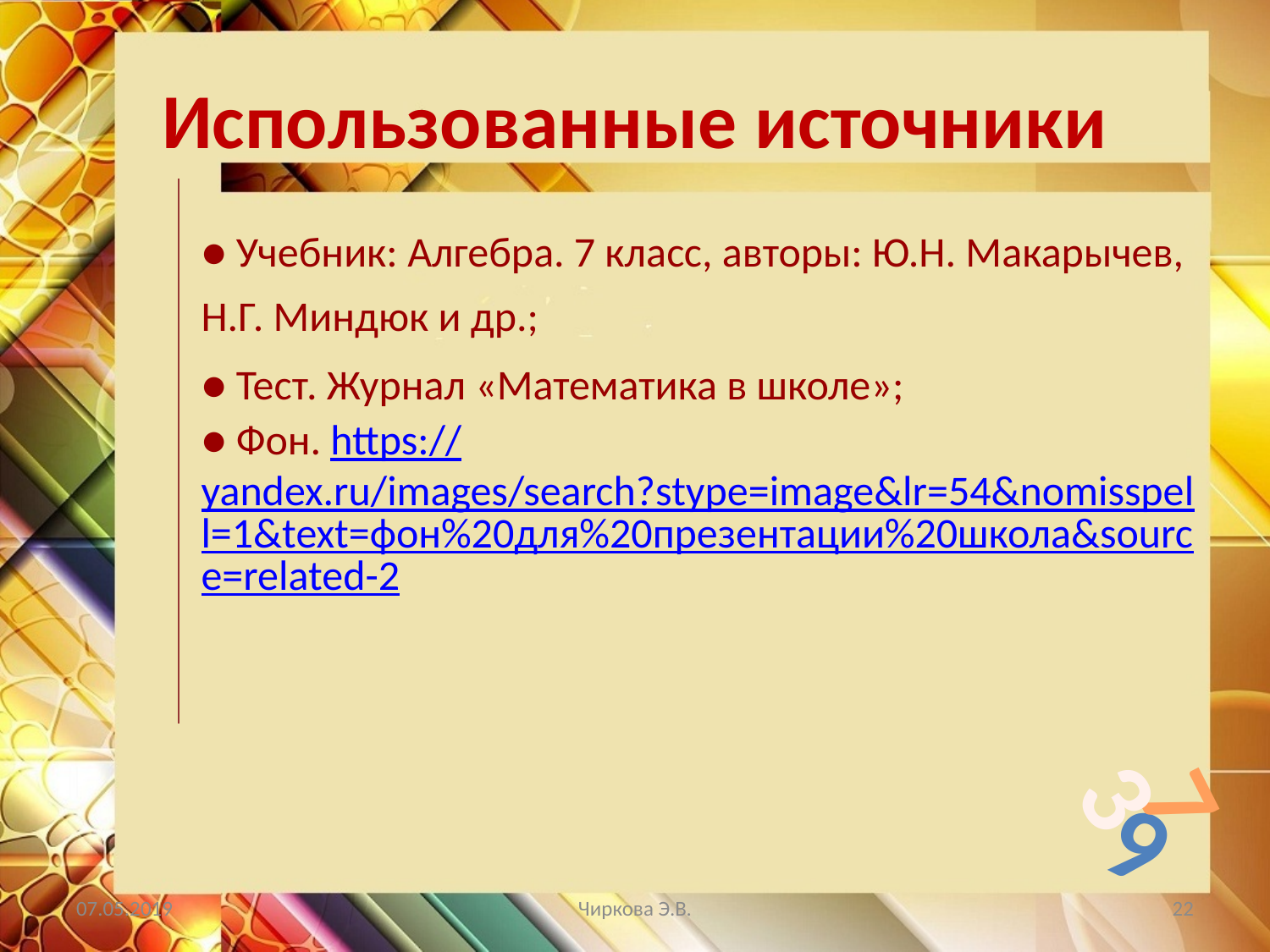

# Использованные источники

● Учебник: Алгебра. 7 класс, авторы: Ю.Н. Макарычев, Н.Г. Миндюк и др.;
● Тест. Журнал «Математика в школе»;
● Фон. https://yandex.ru/images/search?stype=image&lr=54&nomisspell=1&text=фон%20для%20презентации%20школа&source=related-2
3
7
9
07.05.2019
Чиркова Э.В.
22